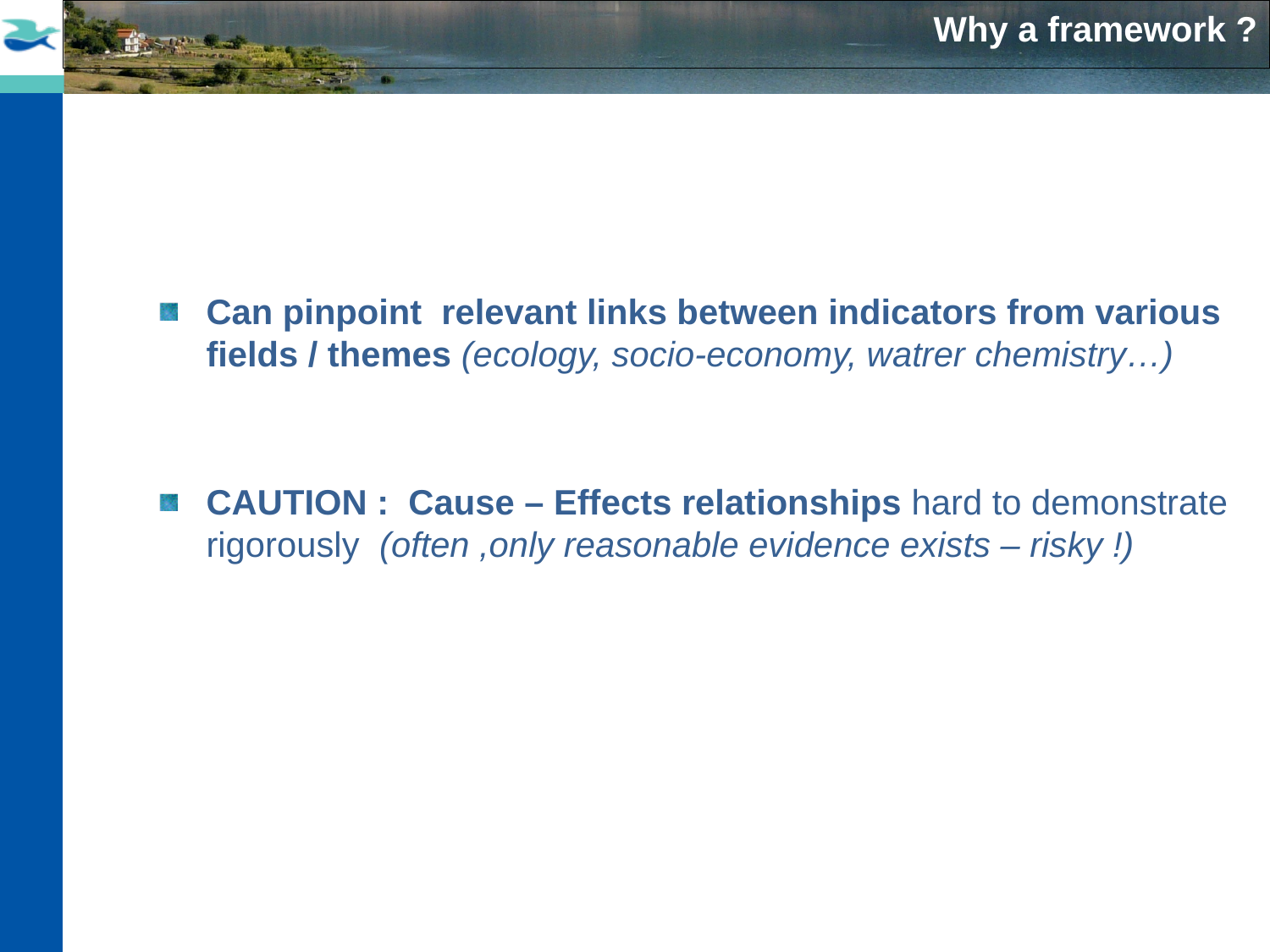

Why a framework ?

Can pinpoint  relevant links between indicators from various fields / themes (ecology, socio-economy, watrer chemistry…)

CAUTION :  Cause – Effects relationships hard to demonstrate rigorously  (often ,only reasonable evidence exists – risky !)